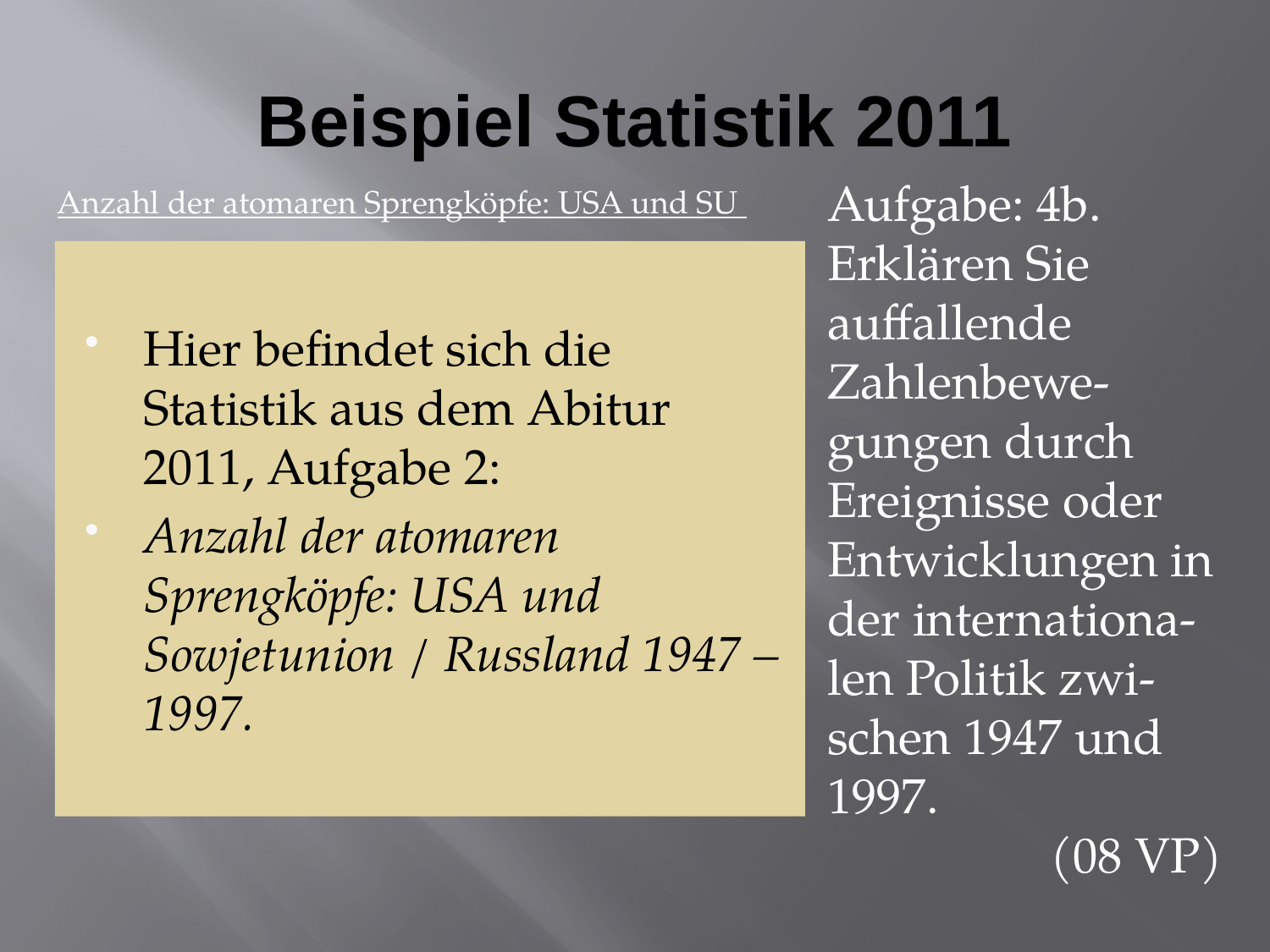

# Beispiel Statistik 2011
Aufgabe: 4b. Erklären Sie auffallende Zahlenbewe-gungen durch Ereignisse oder Entwicklungen in der internationa-len Politik zwi-schen 1947 und 1997.
(08 VP)
Anzahl der atomaren Sprengköpfe: USA und SU

Hier befindet sich die Statistik aus dem Abitur 2011, Aufgabe 2:
Anzahl der atomaren Sprengköpfe: USA und Sowjetunion / Russland 1947 – 1997.